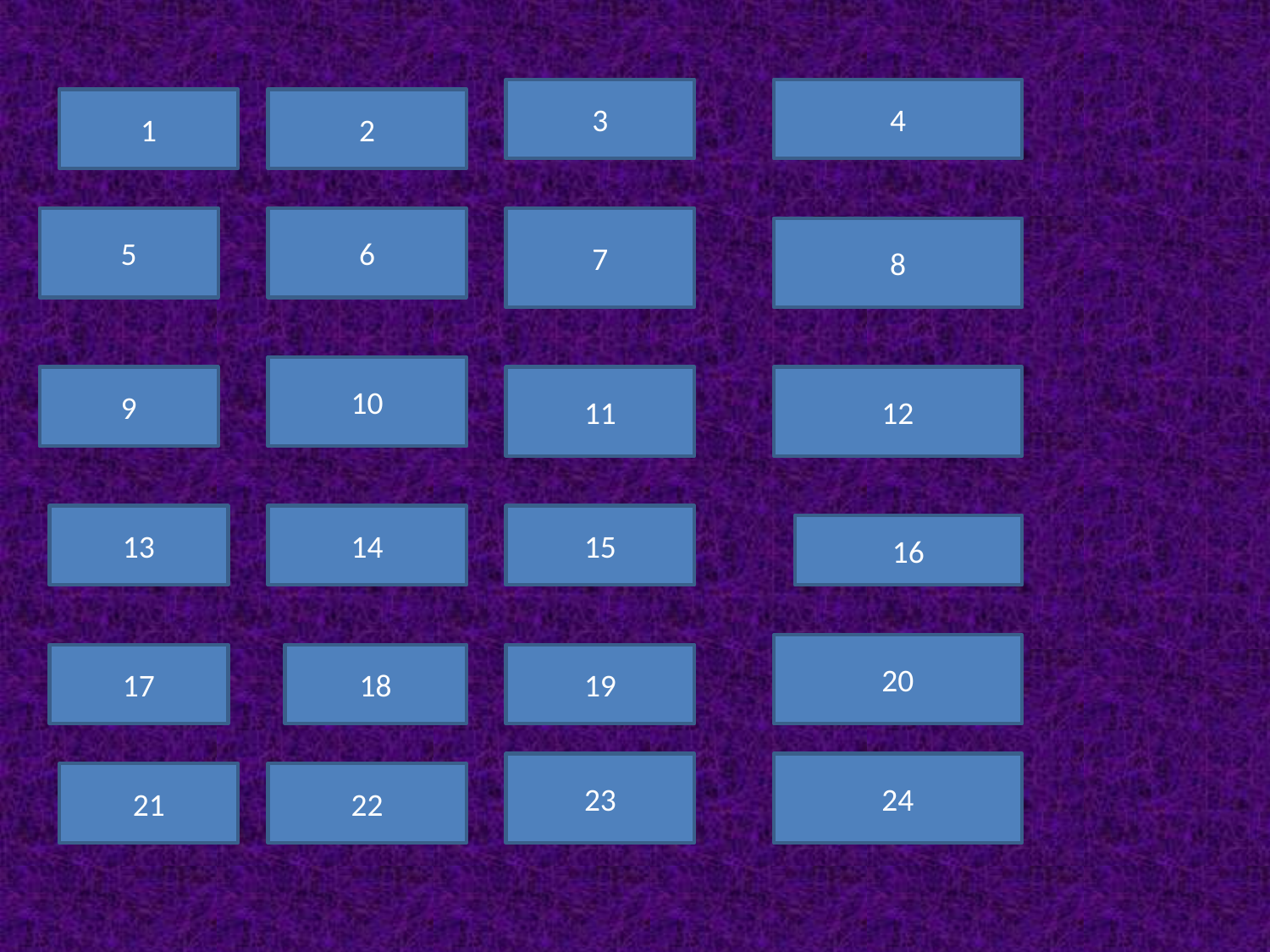

3
4
1
2
5
6
7
8
10
9
11
12
13
14
15
16
20
17
18
19
23
24
21
22